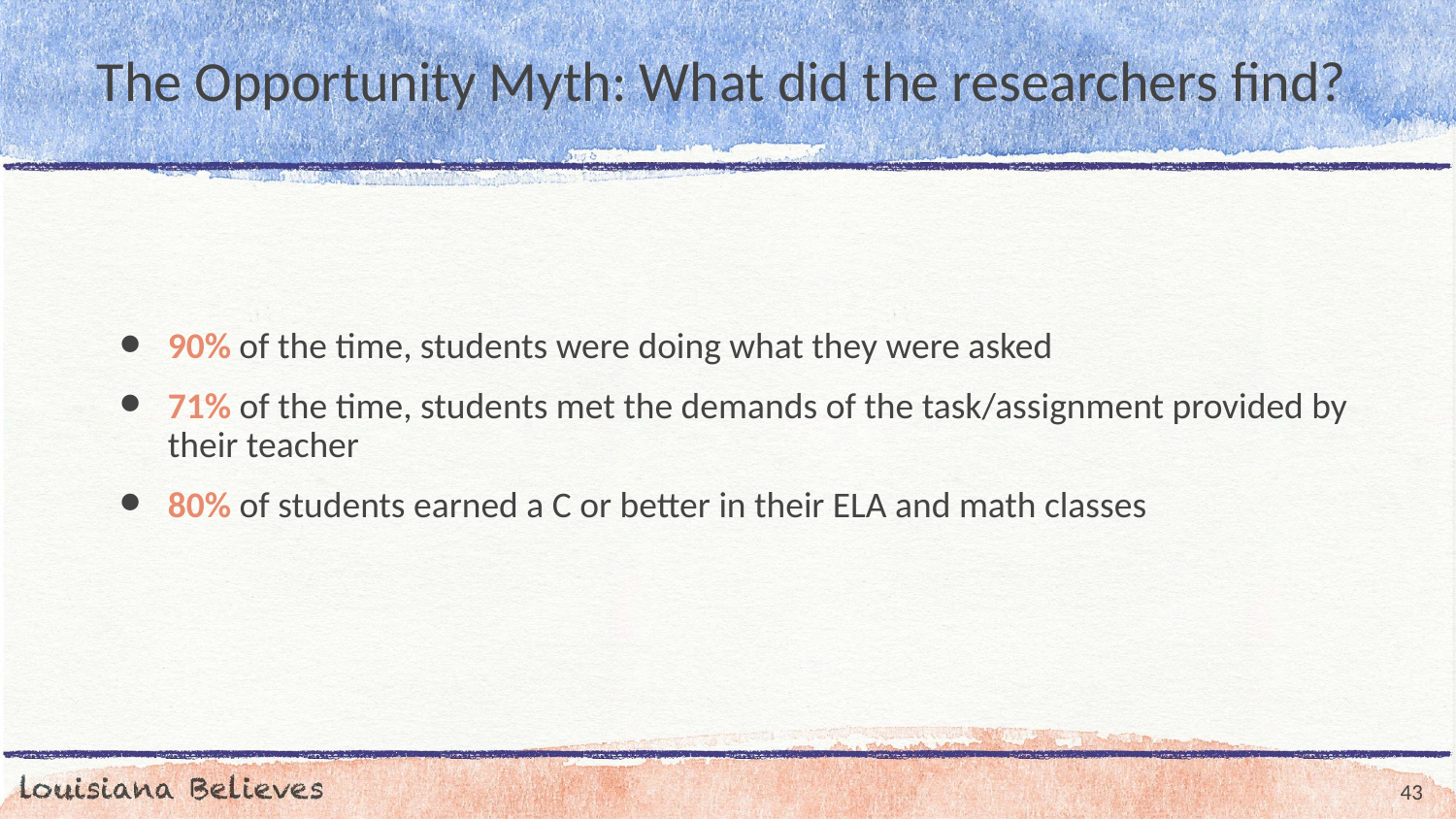

# The Opportunity Myth: What did the researchers find?
90% of the time, students were doing what they were asked
71% of the time, students met the demands of the task/assignment provided by their teacher
80% of students earned a C or better in their ELA and math classes